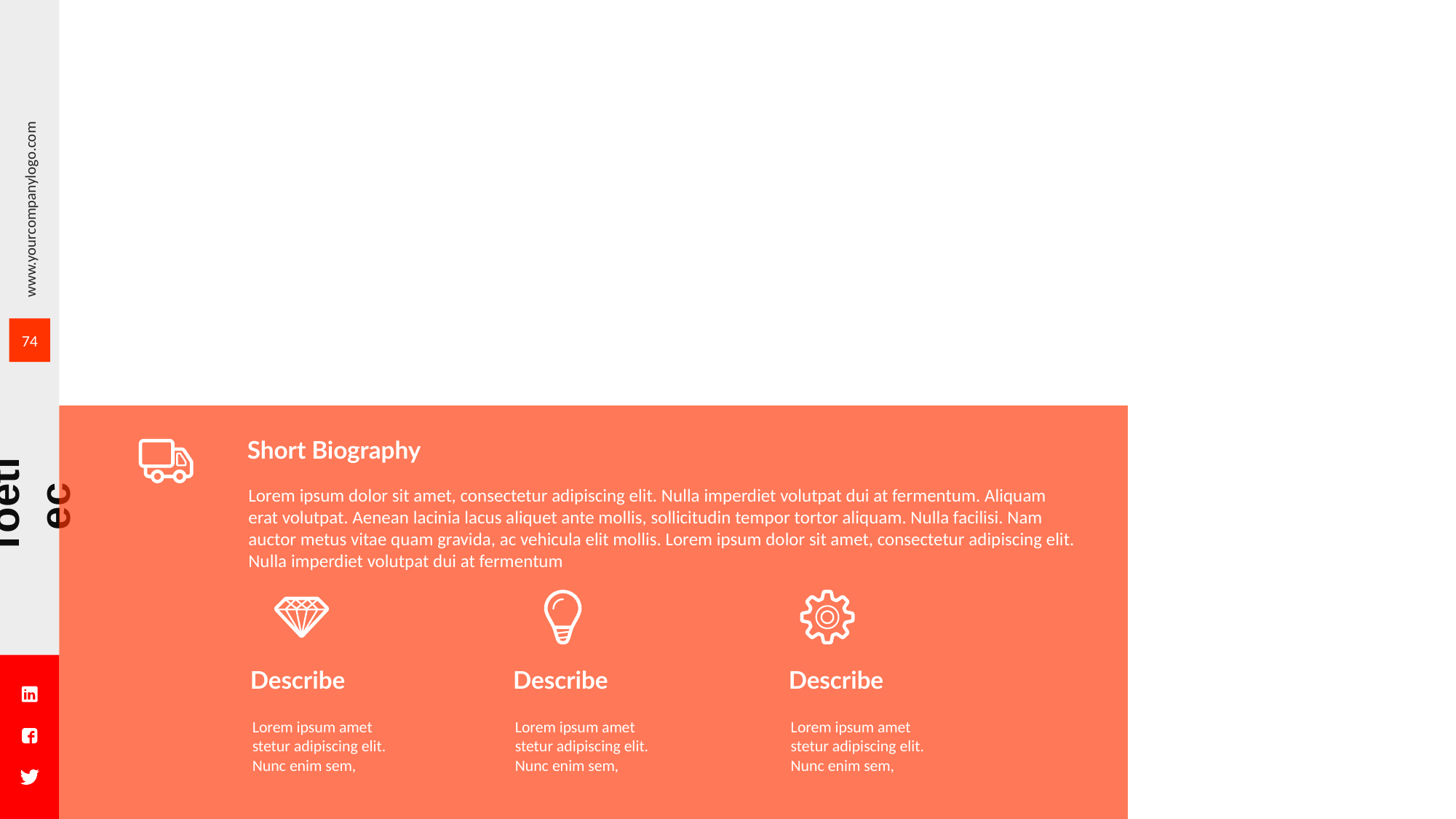

Portfolio
74
Insert  Your Great Subtitle Here

Short Biography

Lorem ipsum dolor sit amet, consectetur adipiscing elit. Nulla imperdiet volutpat dui at fermentum. Aliquam erat volutpat. Aenean lacinia lacus aliquet ante mollis, sollicitudin tempor tortor aliquam. Nulla facilisi. Nam auctor metus vitae quam gravida, ac vehicula elit mollis. Lorem ipsum dolor sit amet, consectetur adipiscing elit. Nulla imperdiet volutpat dui at fermentum

Describe
Describe
Describe
Lorem ipsum amet stetur adipiscing elit. Nunc enim sem,
Lorem ipsum amet stetur adipiscing elit. Nunc enim sem,
Lorem ipsum amet stetur adipiscing elit. Nunc enim sem,